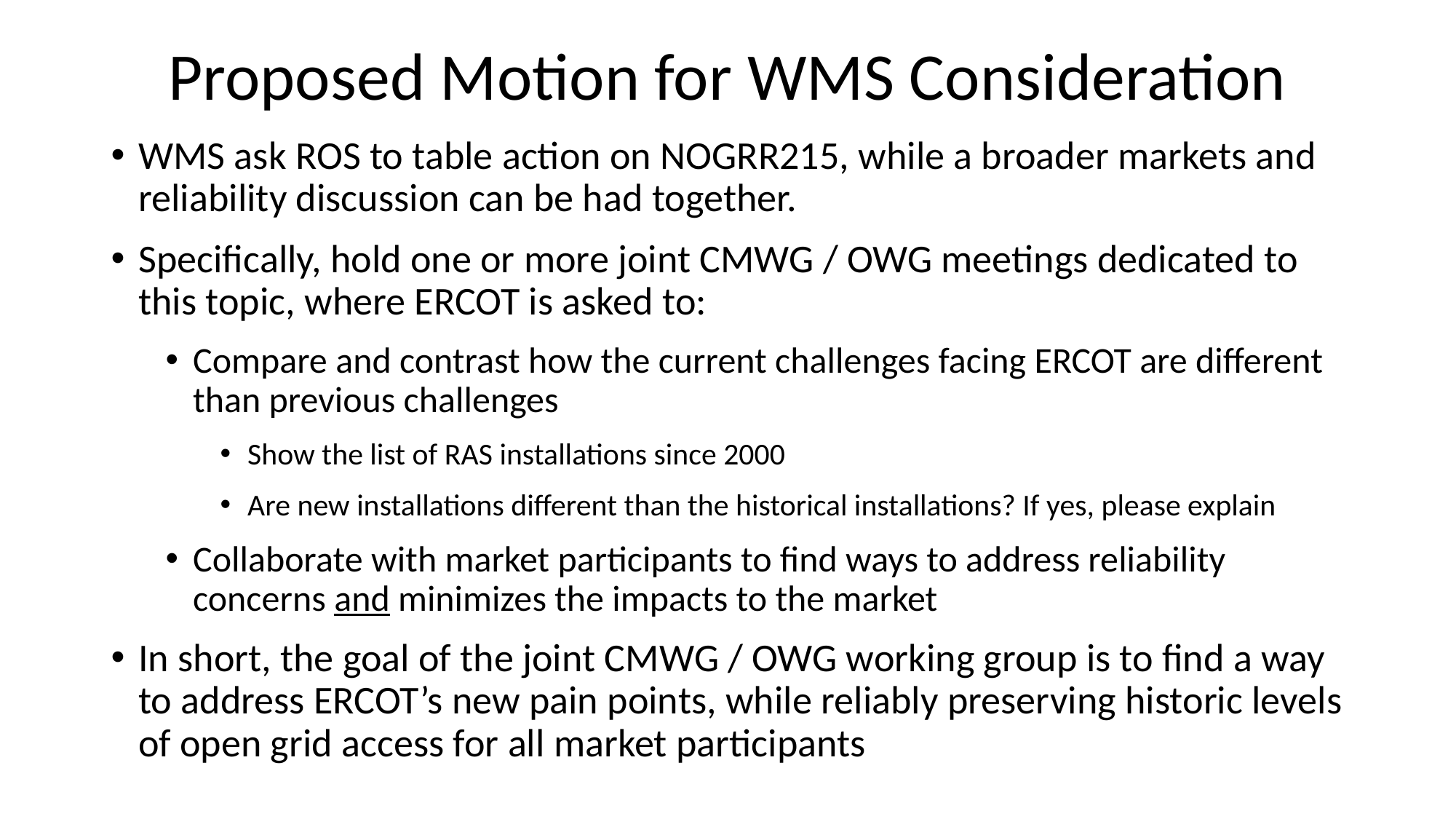

# Proposed Motion for WMS Consideration
WMS ask ROS to table action on NOGRR215, while a broader markets and reliability discussion can be had together.
Specifically, hold one or more joint CMWG / OWG meetings dedicated to this topic, where ERCOT is asked to:
Compare and contrast how the current challenges facing ERCOT are different than previous challenges
Show the list of RAS installations since 2000
Are new installations different than the historical installations? If yes, please explain
Collaborate with market participants to find ways to address reliability concerns and minimizes the impacts to the market
In short, the goal of the joint CMWG / OWG working group is to find a way to address ERCOT’s new pain points, while reliably preserving historic levels of open grid access for all market participants